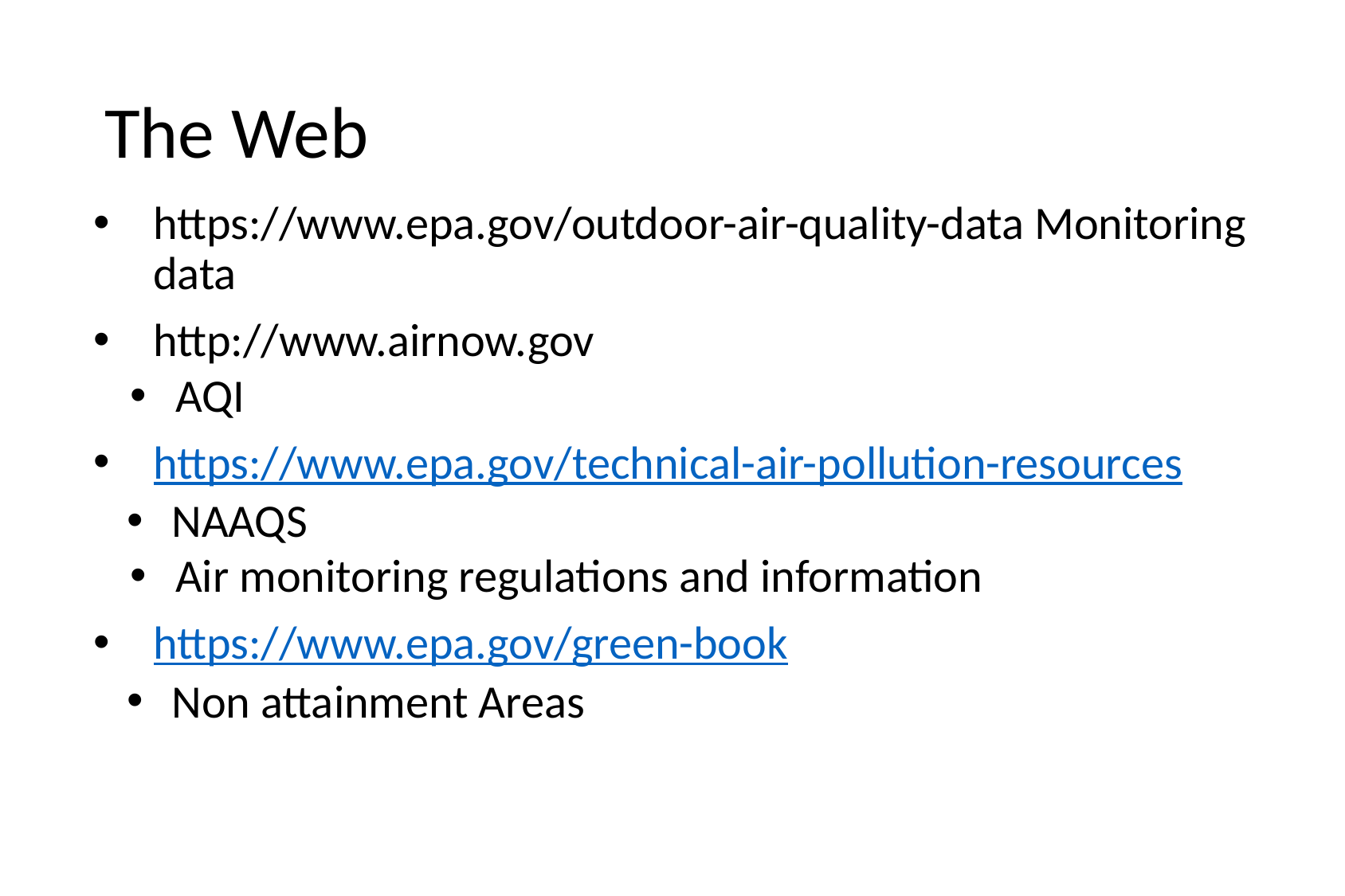

# The Web
https://www.epa.gov/outdoor-air-quality-data Monitoring data
http://www.airnow.gov
AQI
https://www.epa.gov/technical-air-pollution-resources
NAAQS
Air monitoring regulations and information
https://www.epa.gov/green-book
Non attainment Areas